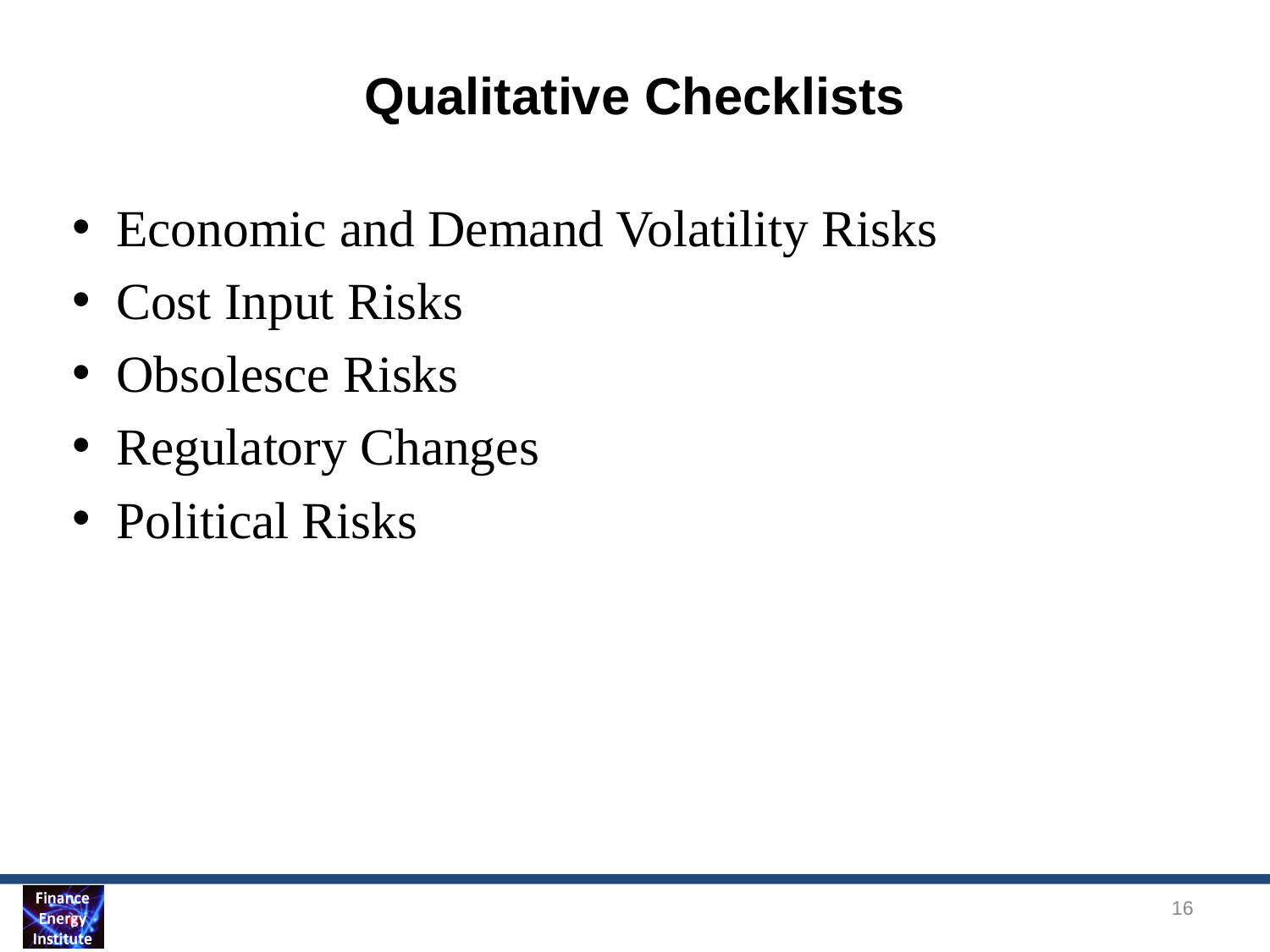

# Qualitative Checklists
Economic and Demand Volatility Risks
Cost Input Risks
Obsolesce Risks
Regulatory Changes
Political Risks

16